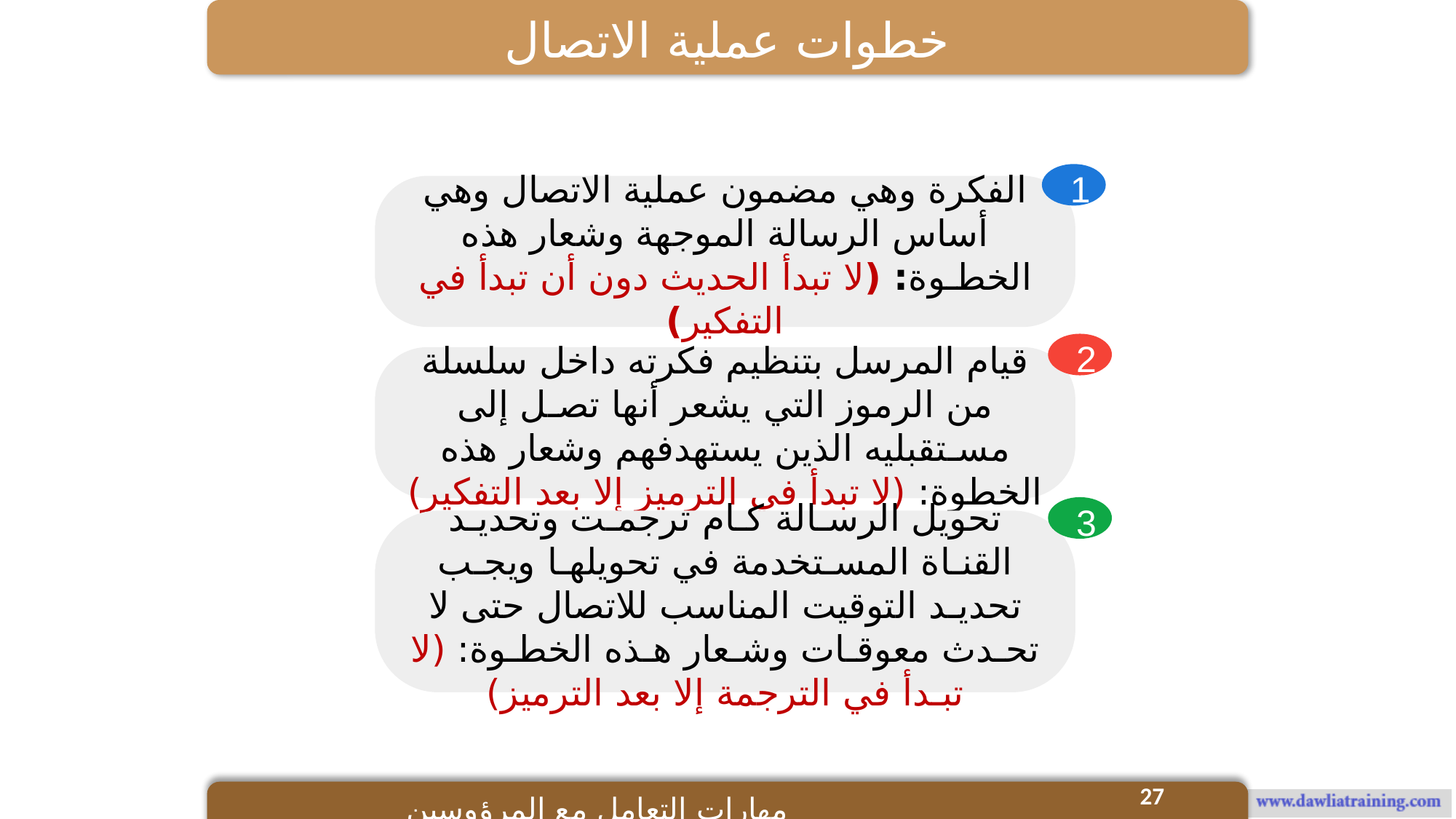

خطوات عملية الاتصال
1
الفكرة وهي مضمون عملية الاتصال وهي أساس الرسالة الموجهة وشعار هذه الخطـوة: (لا تبدأ الحديث دون أن تبدأ في التفكير)
2
قيام المرسل بتنظيم فكرته داخل سلسلة من الرموز التي يشعر أنها تصـل إلى مسـتقبليه الذين يستهدفهم وشعار هذه الخطوة: (لا تبدأ في الترميز إلا بعد التفكير)
3
تحويل الرسـالة كـام ترجمـت وتحديـد القنـاة المسـتخدمة في تحويلهـا ويجـب تحديـد التوقيت المناسب للاتصال حتى لا تحـدث معوقـات وشـعار هـذه الخطـوة: (لا تبـدأ في الترجمة إلا بعد الترميز)
27

مهارات التعامل مع المرؤوسين